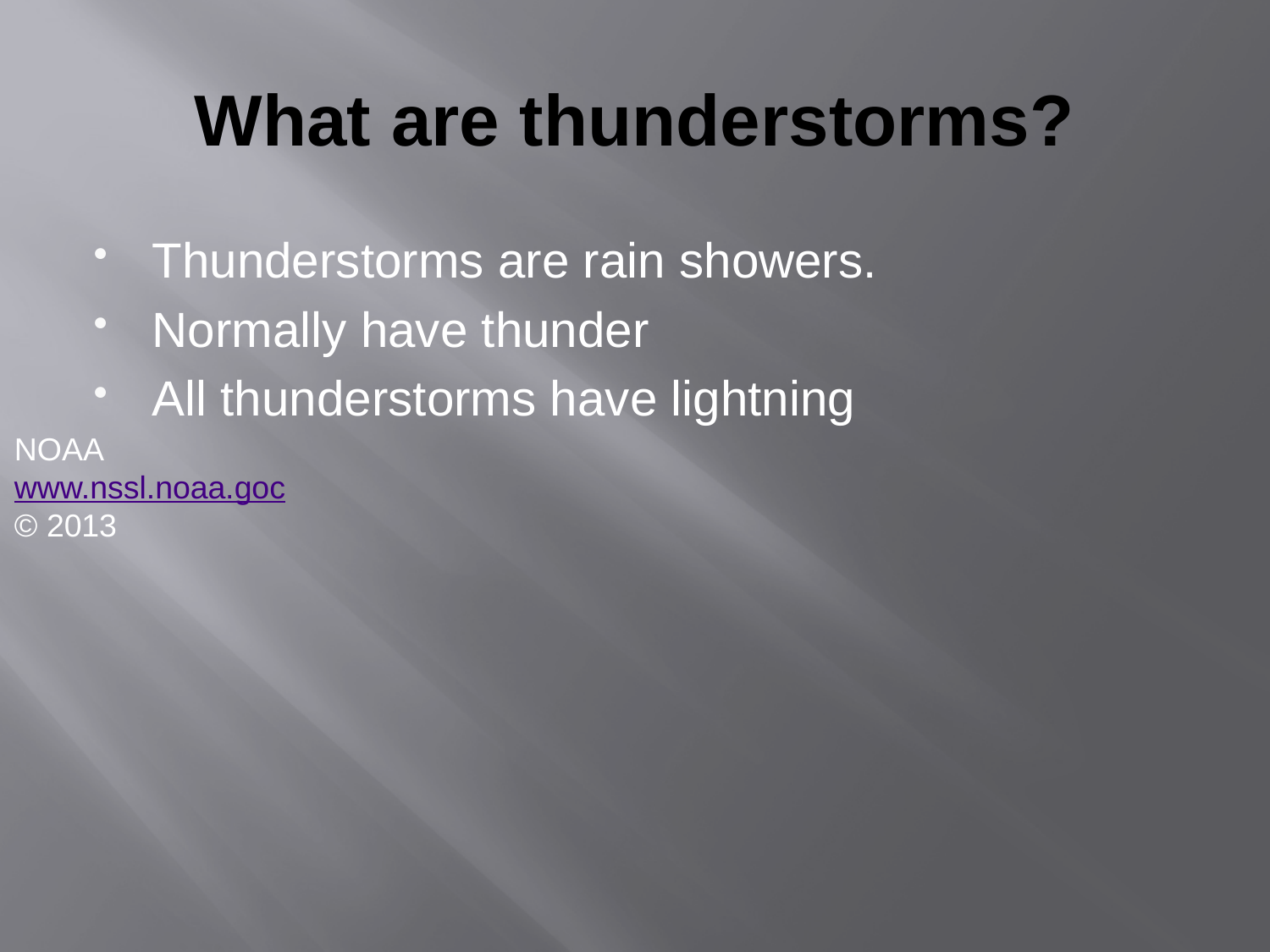

# What are thunderstorms?
Thunderstorms are rain showers.
Normally have thunder
All thunderstorms have lightning
NOAA
www.nssl.noaa.goc
© 2013